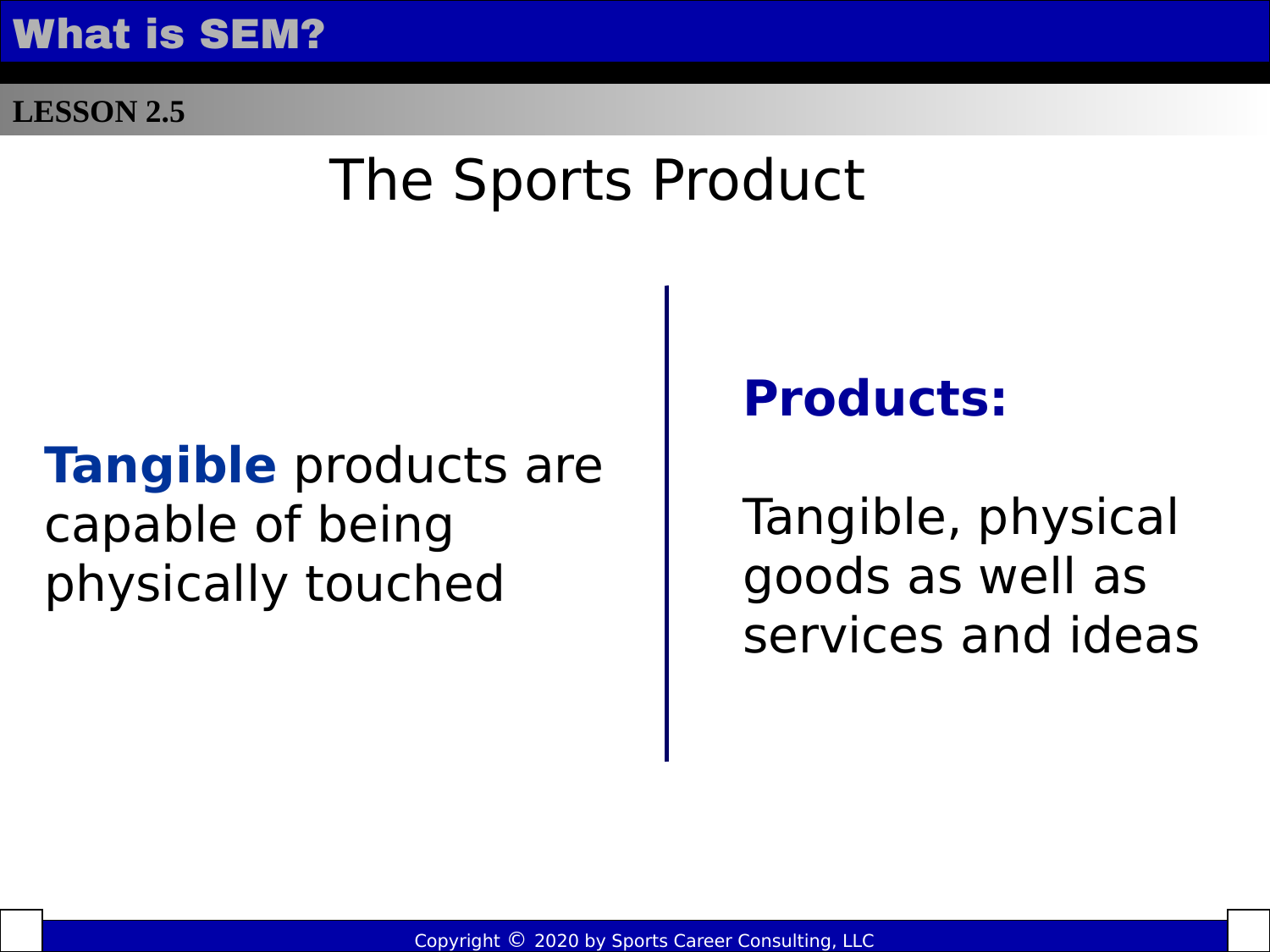

What is SEM?
LESSON 2.5
The Sports Product

Products:

Tangible, physical goods as well as services and ideas
Tangible products are capable of being physically touched
Copyright © 2020 by Sports Career Consulting, LLC